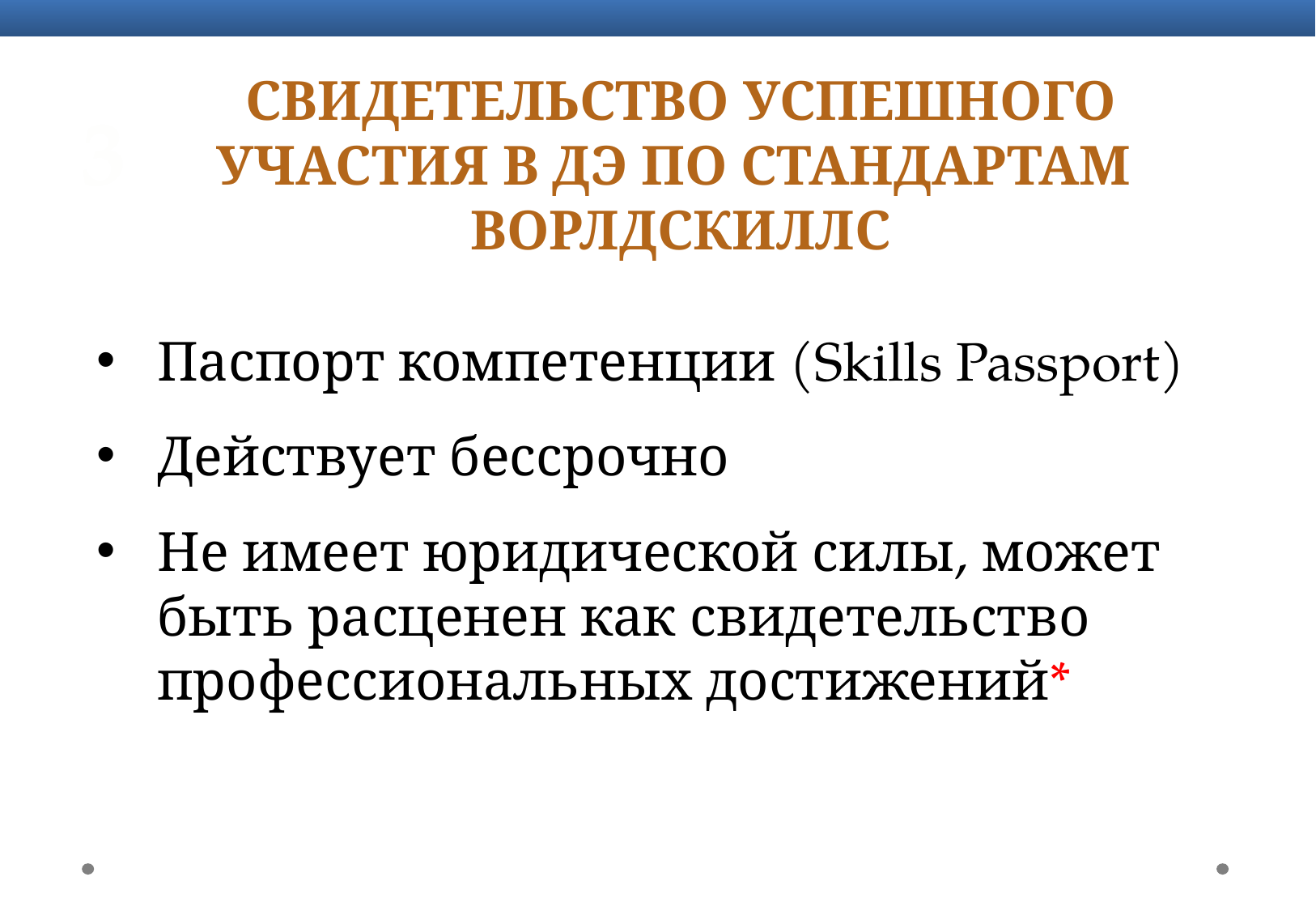

Свидетельство успешного участия в ДЭ по стандартам  Ворлдскиллс
3

Паспорт компетенции (Skills Passport)
Действует бессрочно
Не имеет юридической силы, может быть расценен как свидетельство профессиональных достижений*